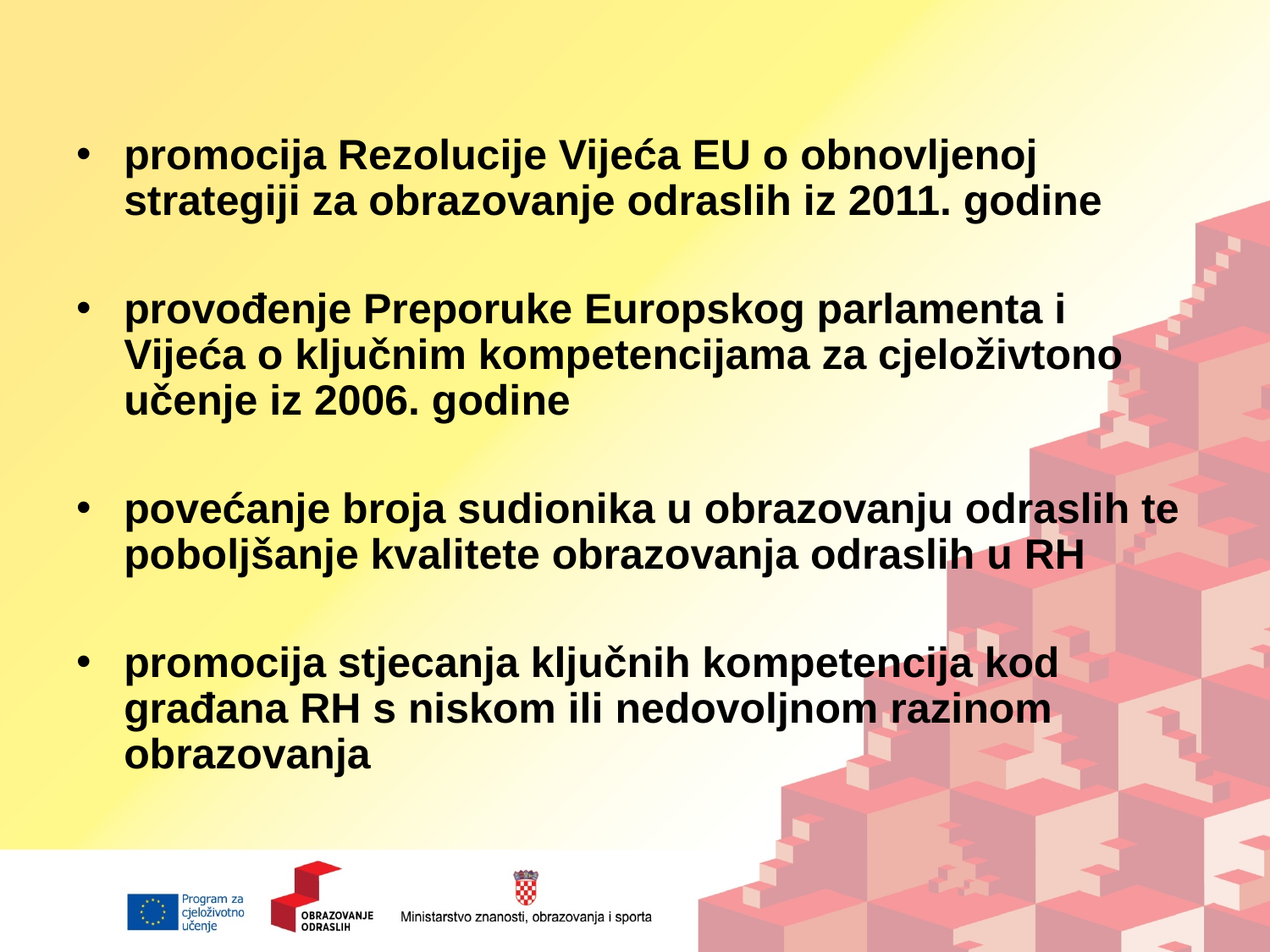

#
promocija Rezolucije Vijeća EU o obnovljenoj strategiji za obrazovanje odraslih iz 2011. godine

provođenje Preporuke Europskog parlamenta i Vijeća o ključnim kompetencijama za cjeloživtono učenje iz 2006. godine

povećanje broja sudionika u obrazovanju odraslih te poboljšanje kvalitete obrazovanja odraslih u RH

promocija stjecanja ključnih kompetencija kod građana RH s niskom ili nedovoljnom razinom obrazovanja